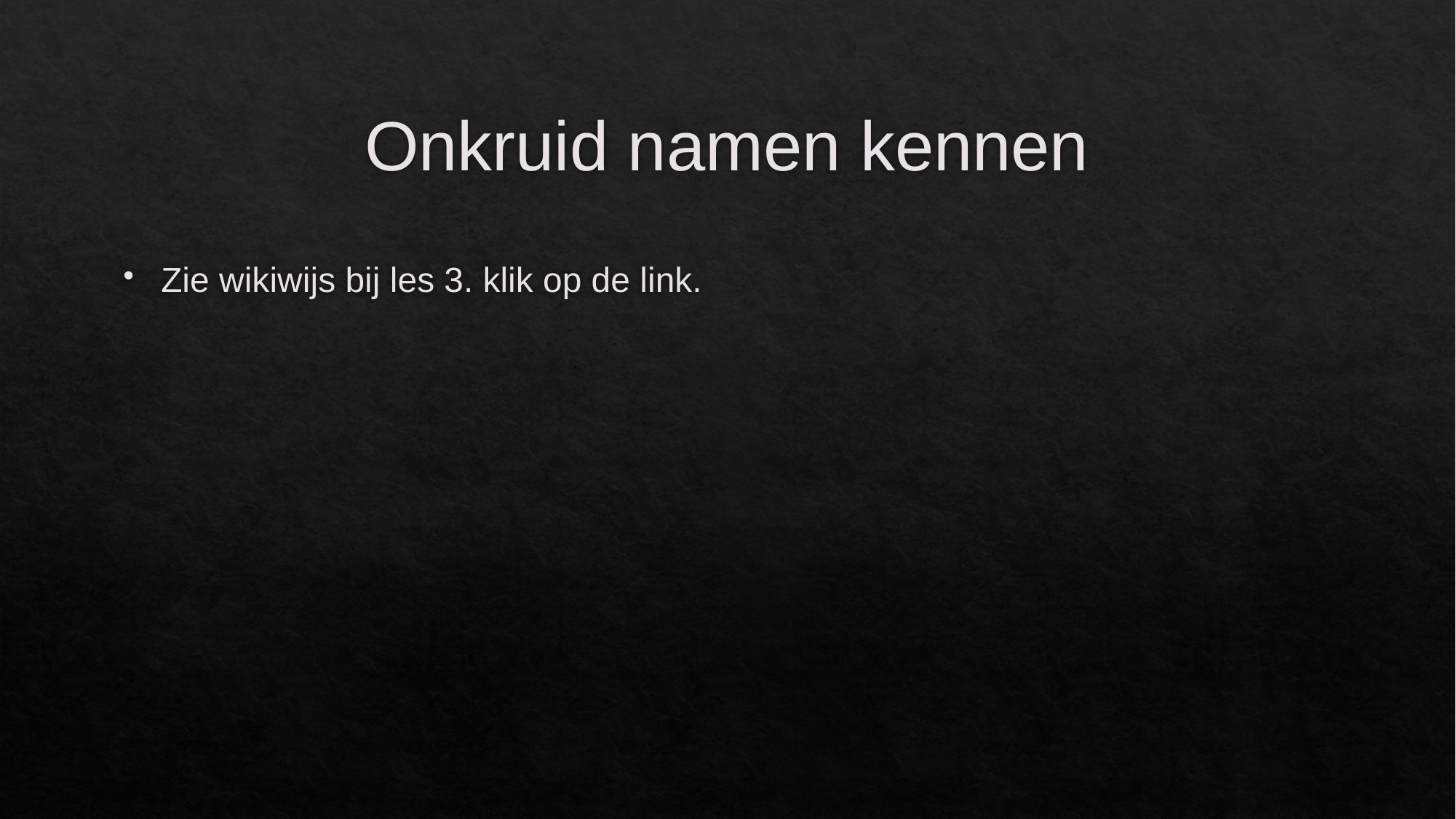

# Onkruid namen kennen
Zie wikiwijs bij les 3. klik op de link.